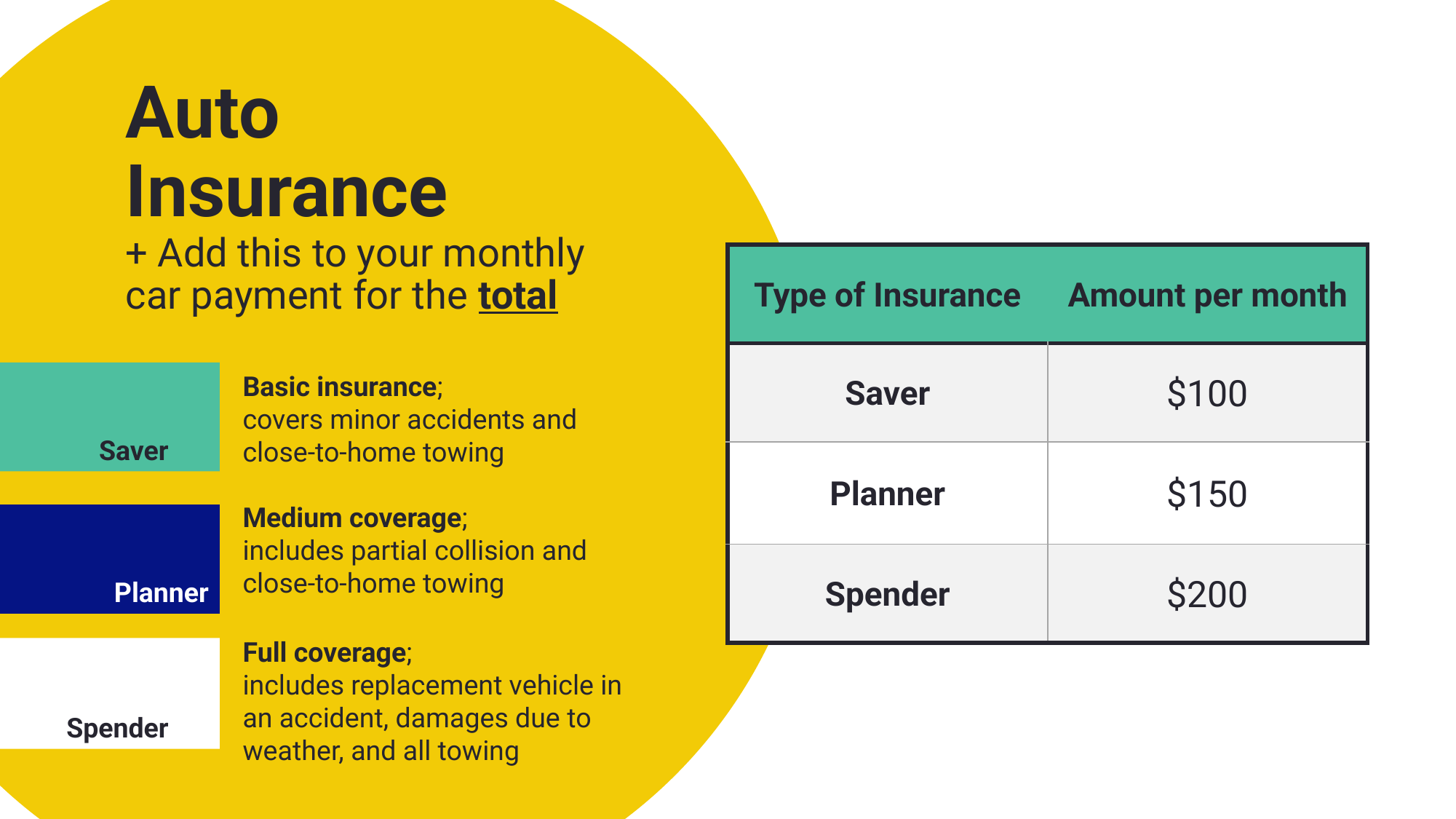

Auto
Insurance
+ Add this to your monthly car payment for the total
| Type of Insurance | Amount per month |
| --- | --- |
| Saver | $100 |
| Planner | $150 |
| Spender | $200 |
Basic insurance;
covers minor accidents and close-to-home towing
 Saver
Medium coverage;
includes partial collision and close-to-home towing
 Planner
Full coverage;
includes replacement vehicle in an accident, damages due to weather, and all towing

Spender